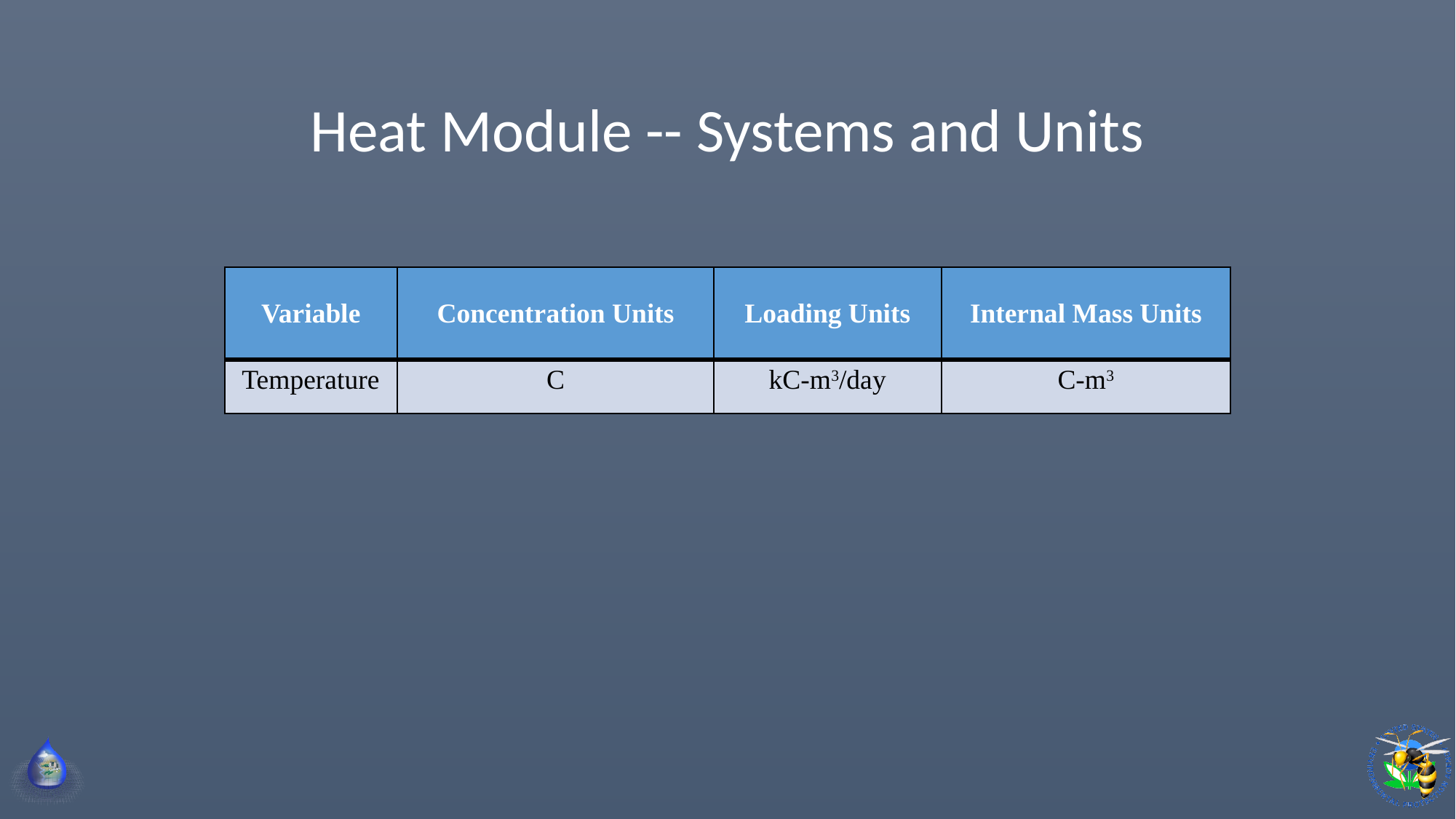

# Heat Module -- Systems and Units
| Variable | Concentration Units | Loading Units | Internal Mass Units |
| --- | --- | --- | --- |
| Temperature | C | kC-m3/day | C-m3 |